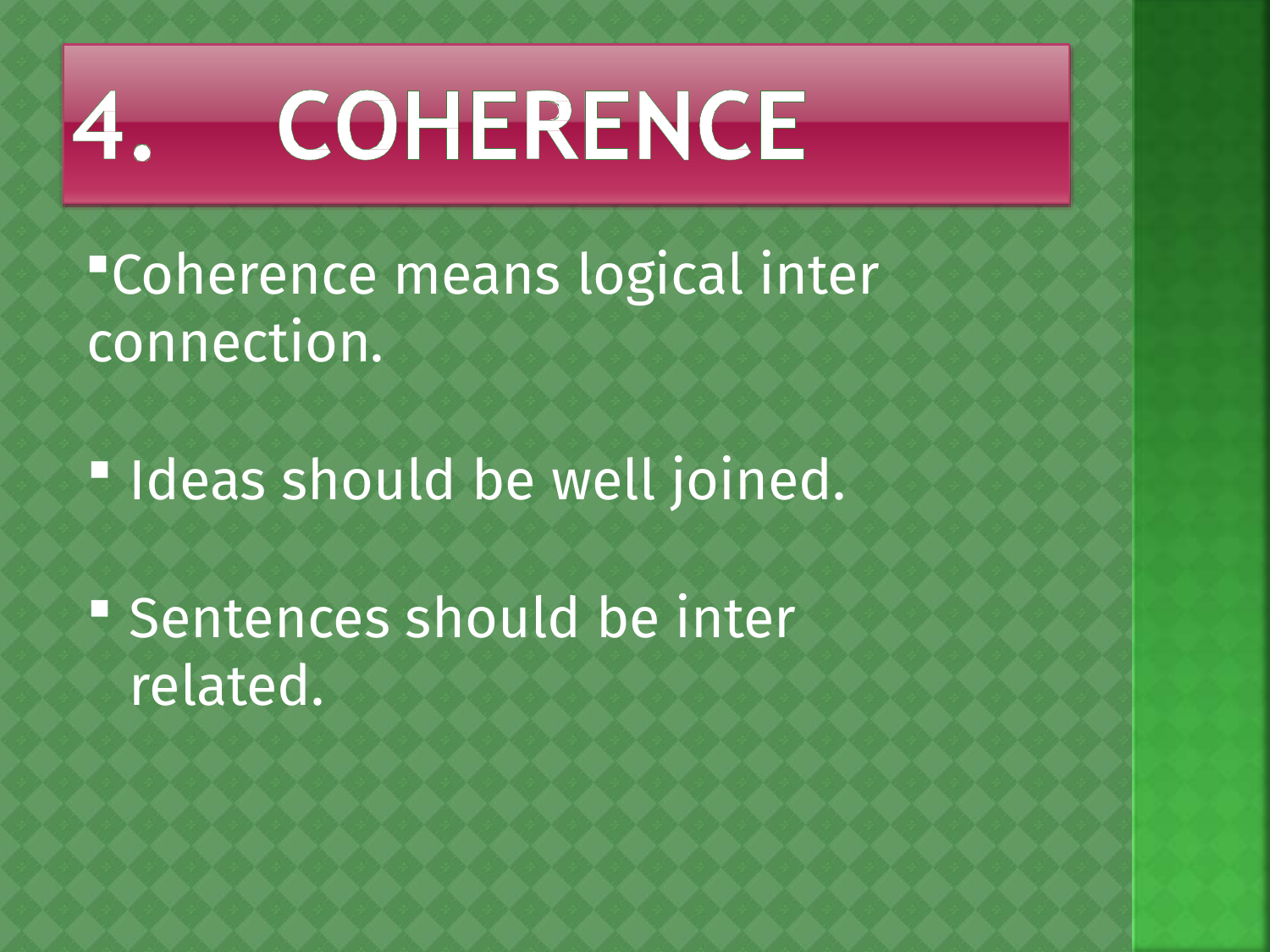

Coherence means logical inter  connection.

Ideas should be well joined.

Sentences should be inter related.